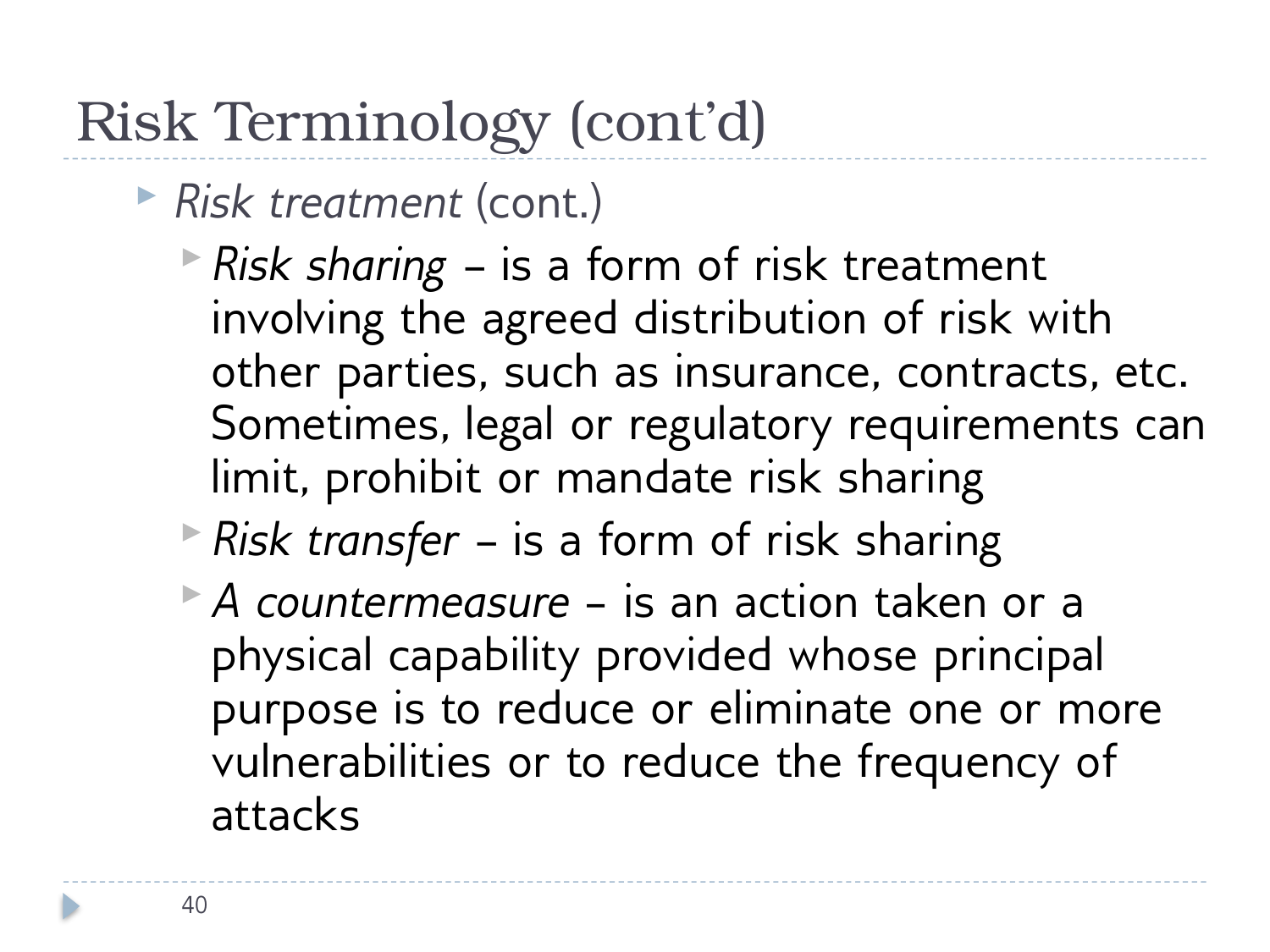

# Risk Terminology (cont’d)
Risk treatment (cont.)
Risk sharing – is a form of risk treatment involving the agreed distribution of risk with other parties, such as insurance, contracts, etc. Sometimes, legal or regulatory requirements can limit, prohibit or mandate risk sharing
Risk transfer – is a form of risk sharing
A countermeasure – is an action taken or a physical capability provided whose principal purpose is to reduce or eliminate one or more vulnerabilities or to reduce the frequency of attacks

40